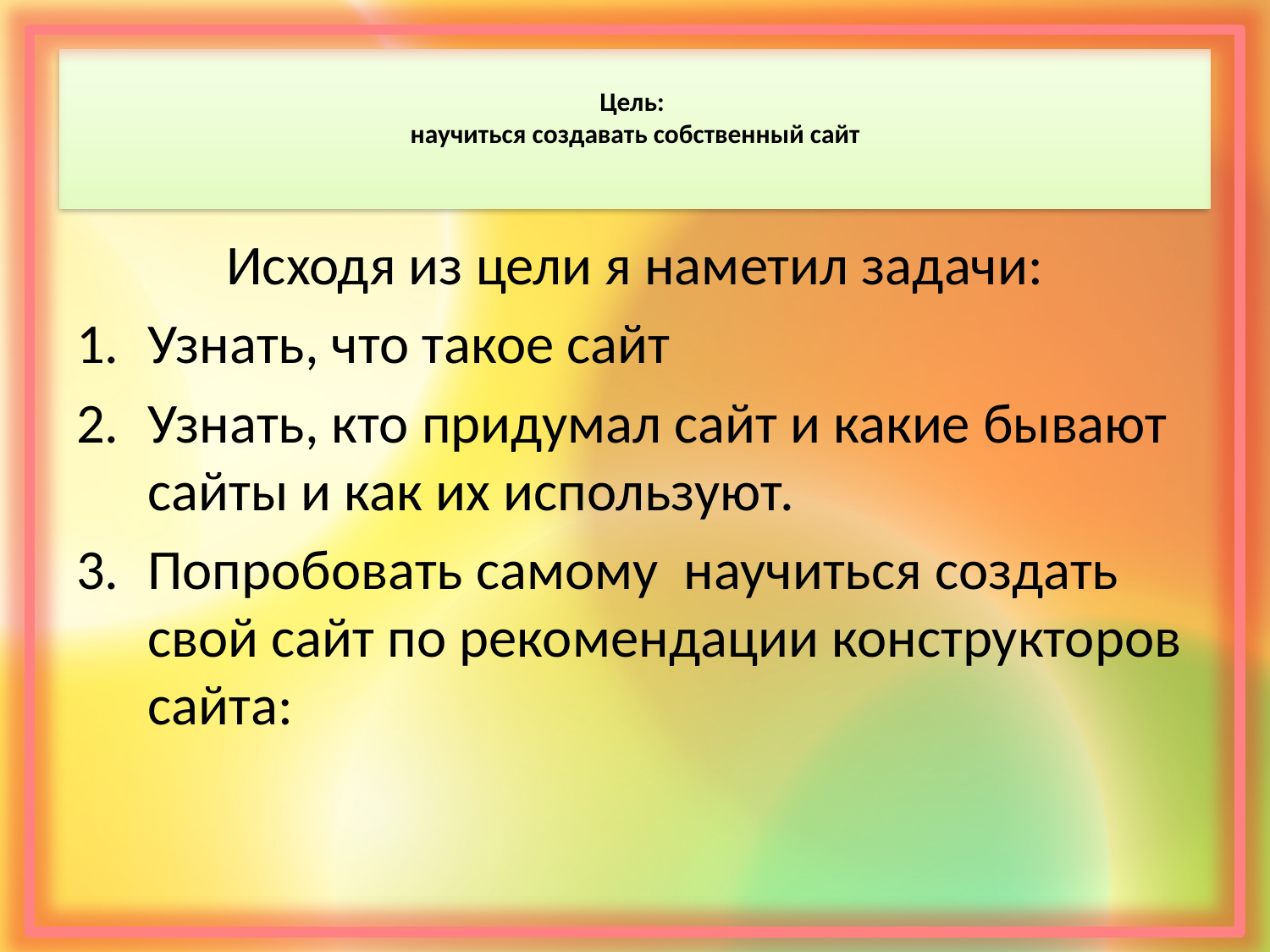

# Цель: научиться создавать собственный сайт
Исходя из цели я наметил задачи:
Узнать, что такое сайт
Узнать, кто придумал сайт и какие бывают сайты и как их используют.
Попробовать самому  научиться создать свой сайт по рекомендации конструкторов сайта: